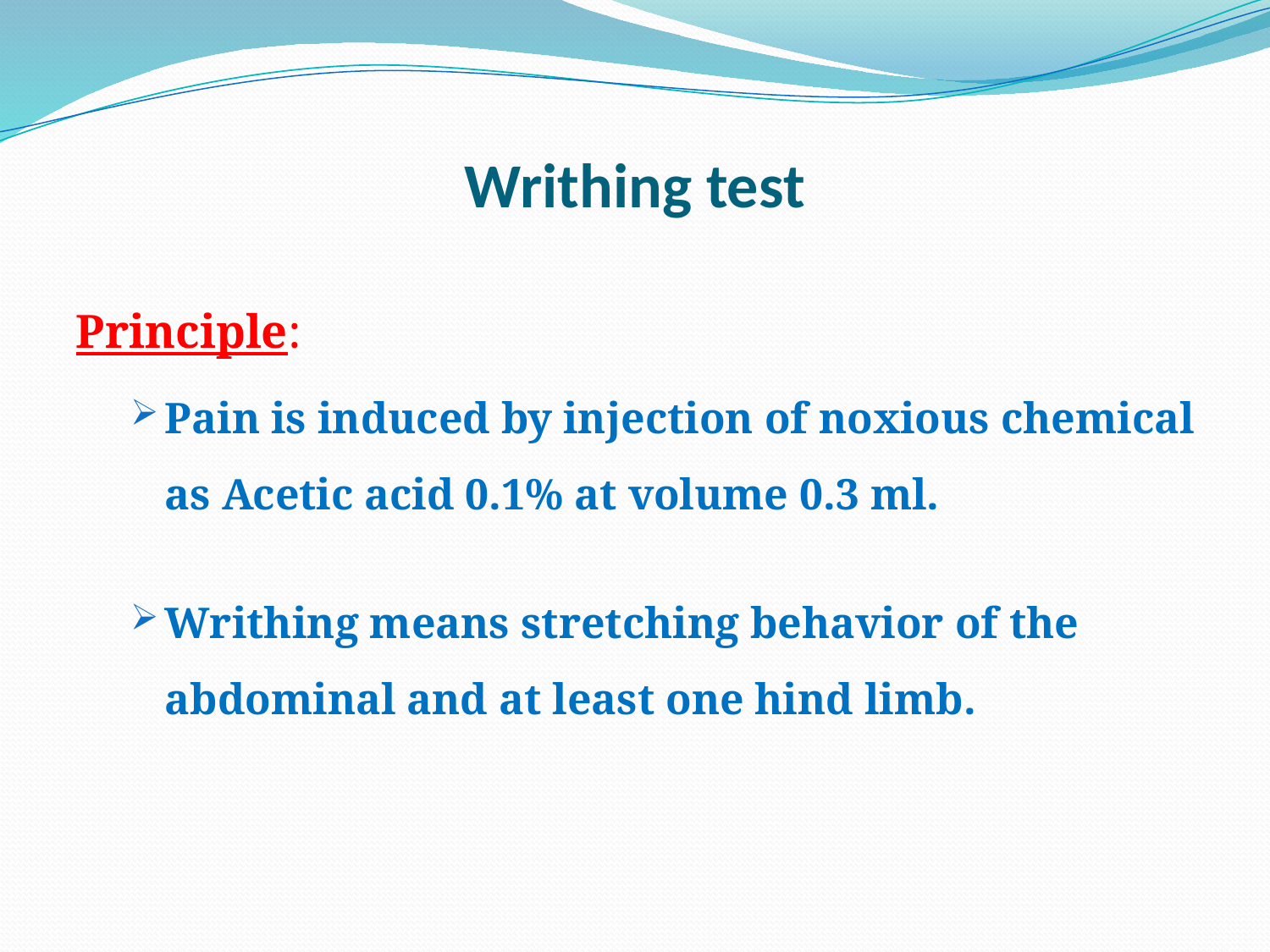

# Writhing test
Principle:
Pain is induced by injection of noxious chemical as Acetic acid 0.1% at volume 0.3 ml.

Writhing means stretching behavior of the abdominal and at least one hind limb.